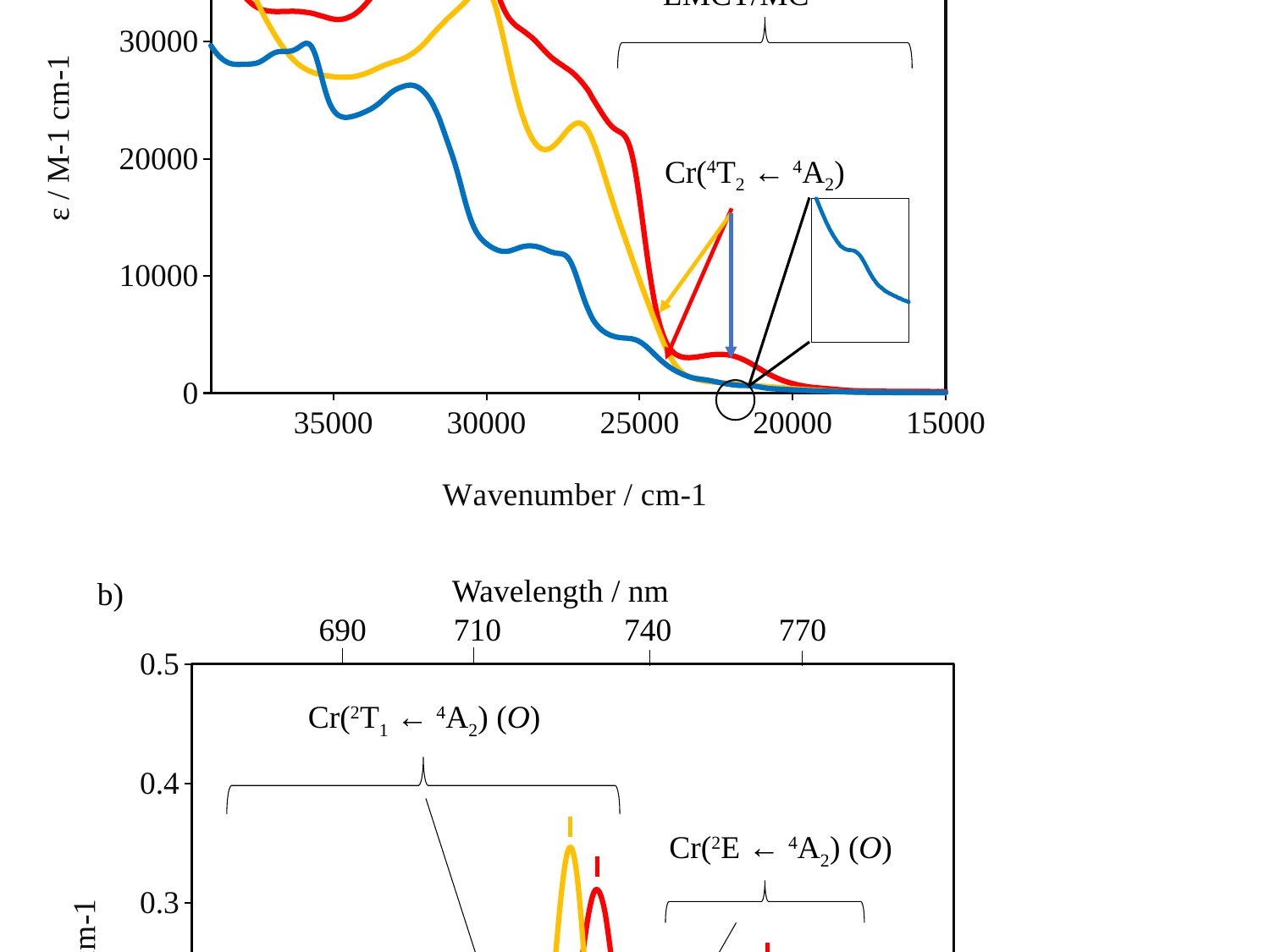

Wavelength /nm
a)

500
300
400

### Chart

| Category |  |  |  |
|---|---|---|---|
[Cr(dqp)(tpy)]3+
π* ← π
[Cr(ddpd)(dqp)]3+

[Cr(dqp)(dqpOMe)]3+
LMCT/MC
Cr(4T2 ← 4A2)

### Chart

| Category |  |
|---|---|
Wavelength / nm
b)

690
740
770

### Chart

| Category |  |  |  |
|---|---|---|---|
Cr(2T1 ← 4A2) (O)

Cr(2E ← 4A2) (O)
710